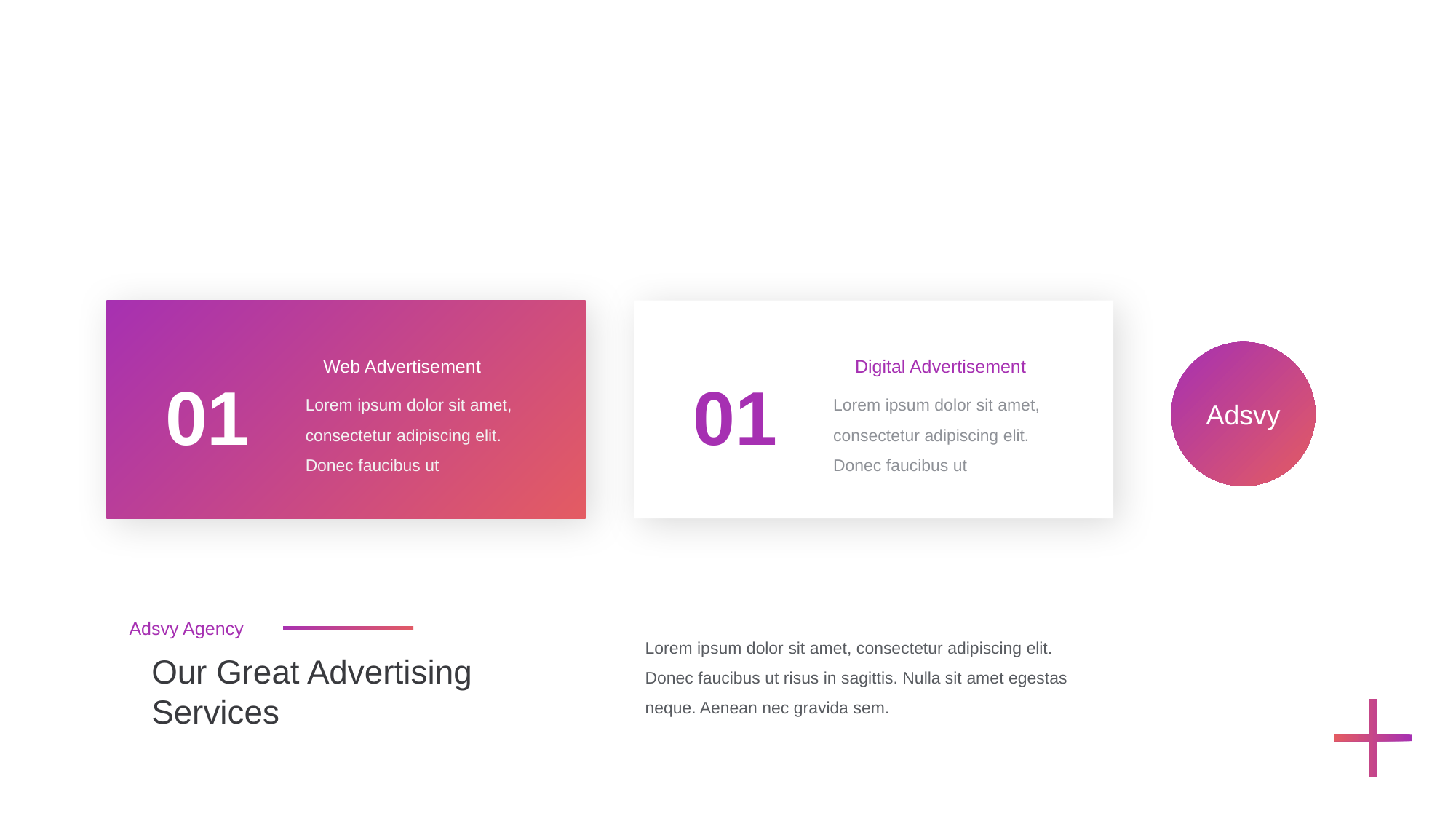

Web Advertisement
Lorem ipsum dolor sit amet, consectetur adipiscing elit. Donec faucibus ut
01

Digital Advertisement
Lorem ipsum dolor sit amet, consectetur adipiscing elit. Donec faucibus ut
01

Adsvy
Adsvy Agency

Our Great Advertising
Services
Lorem ipsum dolor sit amet, consectetur adipiscing elit. Donec faucibus ut risus in sagittis. Nulla sit amet egestas neque. Aenean nec gravida sem.